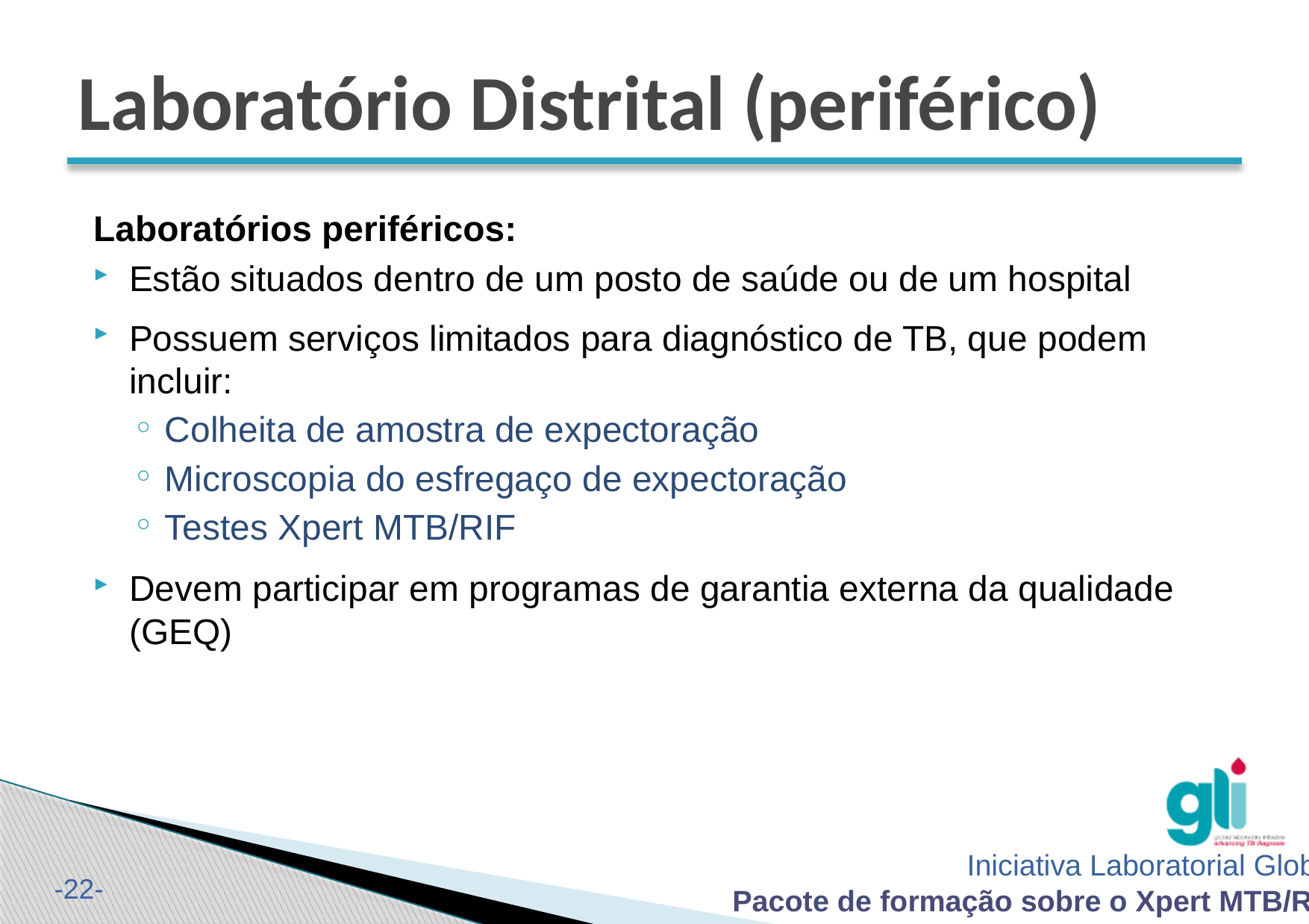

# Laboratório Distrital (periférico)
Laboratórios periféricos:
Estão situados dentro de um posto de saúde ou de um hospital
Possuem serviços limitados para diagnóstico de TB, que podem incluir:
Colheita de amostra de expectoração
Microscopia do esfregaço de expectoração
Testes Xpert MTB/RIF
Devem participar em programas de garantia externa da qualidade (GEQ)